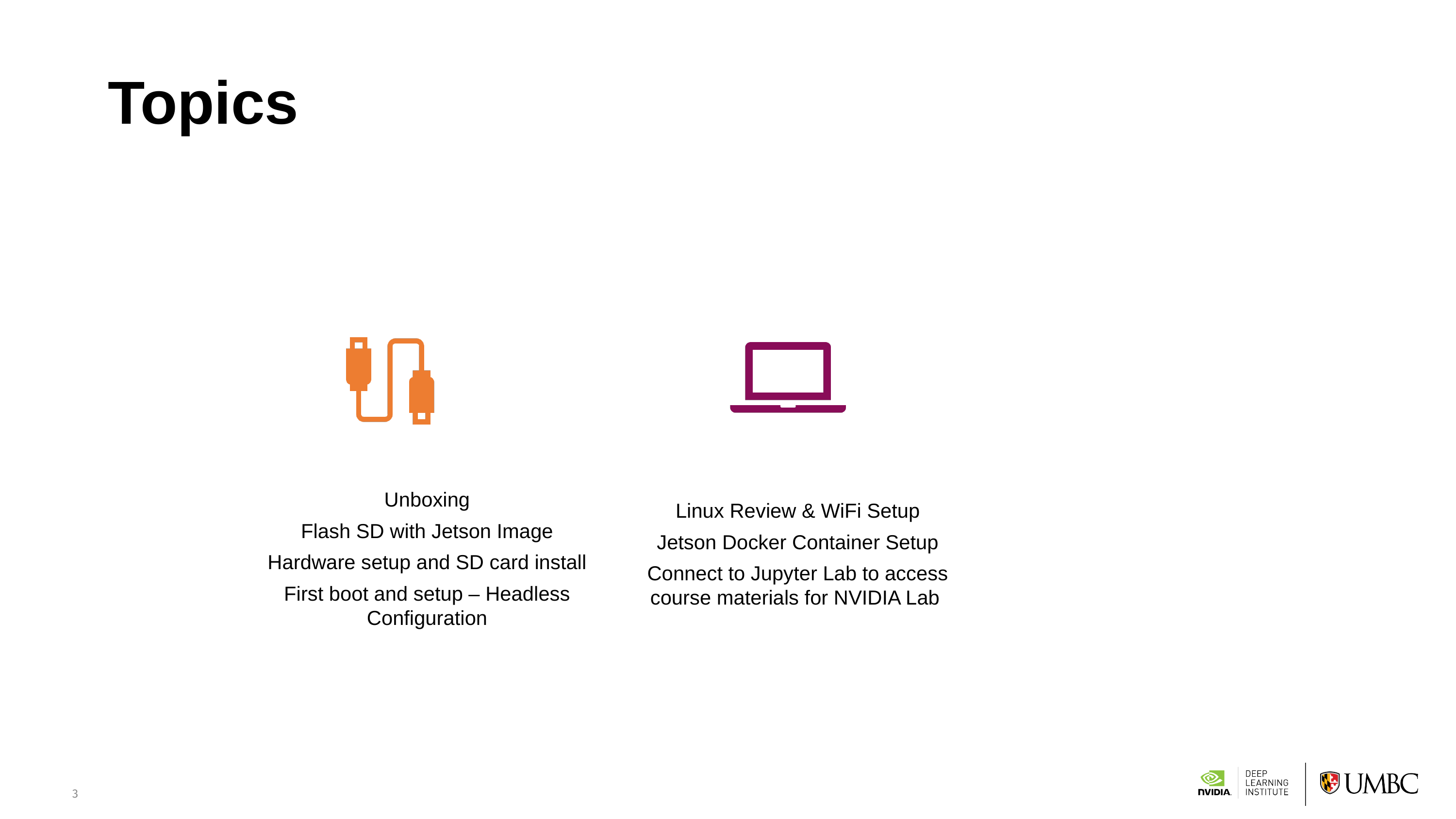

# Topics
Part 1
Unboxing
Flash SD with Jetson Image
Hardware setup and SD card install
First boot and setup – Headless Configuration
Part 2
Linux Review & WiFi Setup
Jetson Docker Container Setup
Connect to Jupyter Lab to access course materials for NVIDIA Lab
3